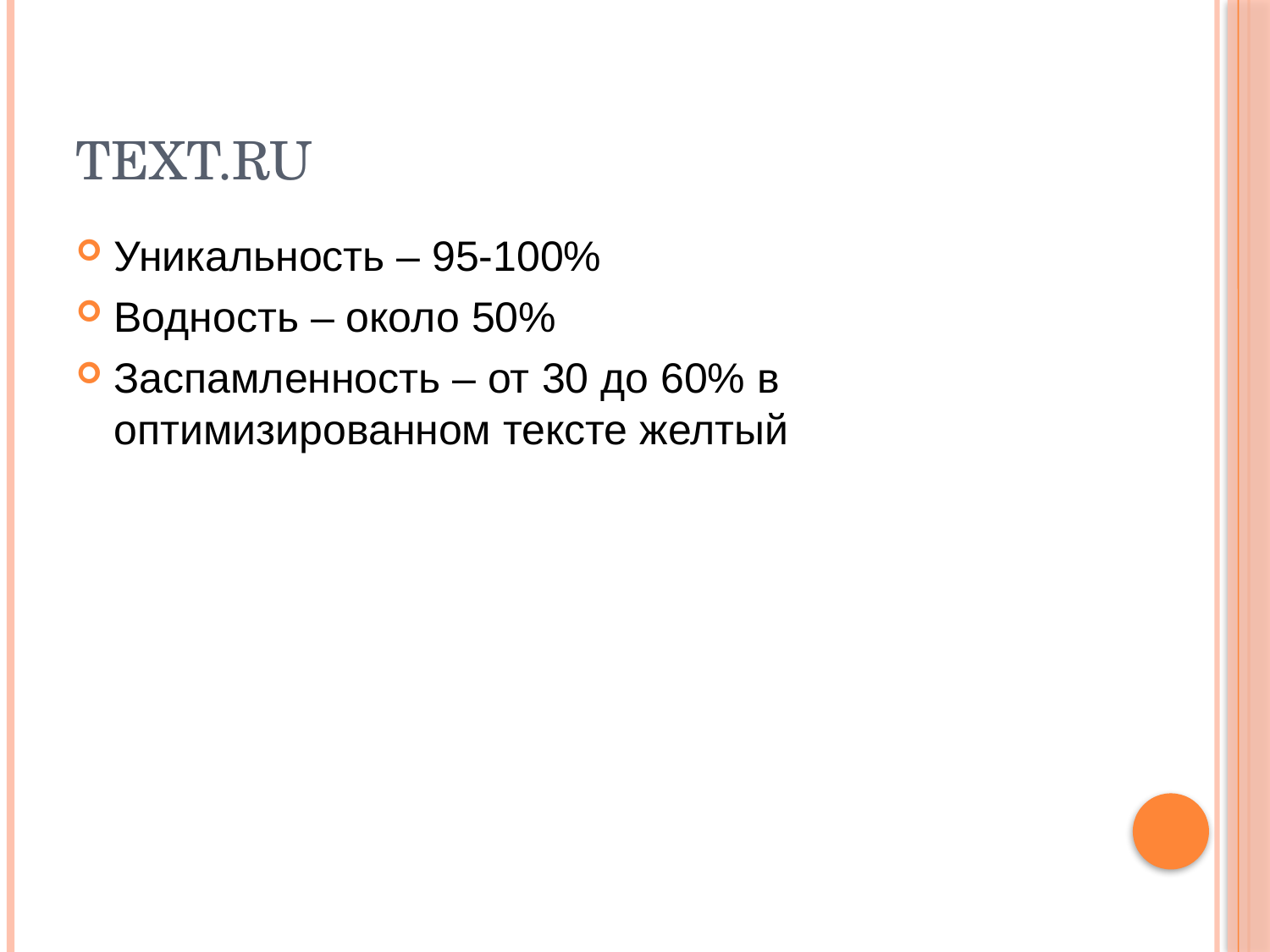

# Text.ru
Уникальность – 95-100%
Водность – около 50%
Заспамленность – от 30 до 60% в оптимизированном тексте желтый